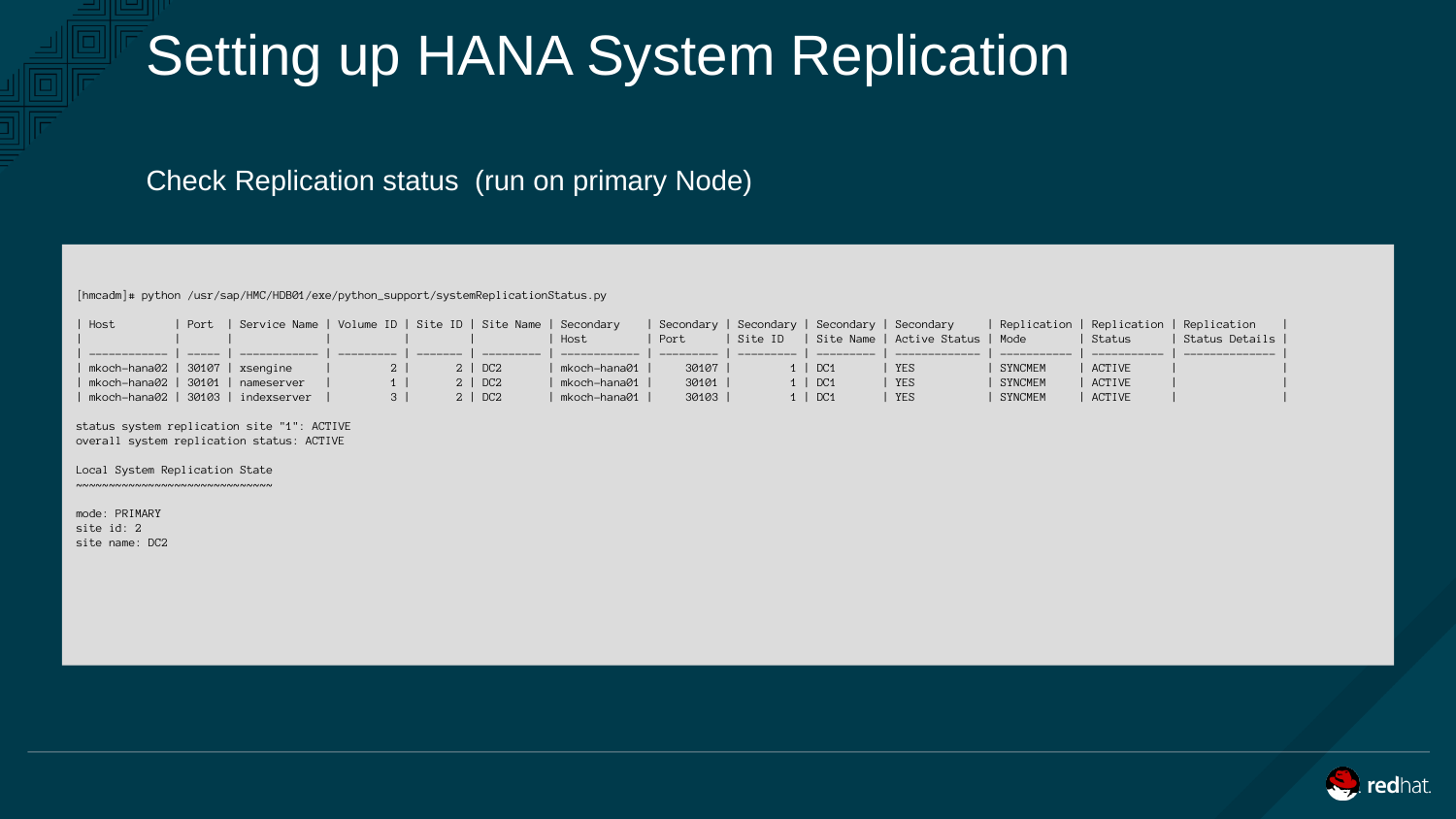

# Setting up HANA System Replication

Check Replication status  (run on primary Node)
[hmcadm]# python /usr/sap/HMC/HDB01/exe/python_support/systemReplicationStatus.py
| Host         | Port  | Service Name | Volume ID | Site ID | Site Name | Secondary    | Secondary | Secondary | Secondary | Secondary     | Replication | Replication | Replication    |
|              |       |              |           |         |           | Host         | Port      | Site ID   | Site Name | Active Status | Mode        | Status      | Status Details |
| ------------ | ----- | ------------ | --------- | ------- | --------- | ------------ | --------- | --------- | --------- | ------------- | ----------- | ----------- | -------------- |
| mkoch-hana02 | 30107 | xsengine     |         2 |       2 | DC2       | mkoch-hana01 |     30107 |         1 | DC1       | YES           | SYNCMEM     | ACTIVE      |                |
| mkoch-hana02 | 30101 | nameserver   |         1 |       2 | DC2       | mkoch-hana01 |     30101 |         1 | DC1       | YES           | SYNCMEM     | ACTIVE      |                |
| mkoch-hana02 | 30103 | indexserver  |         3 |       2 | DC2       | mkoch-hana01 |     30103 |         1 | DC1       | YES           | SYNCMEM     | ACTIVE      |                |
status system replication site "1": ACTIVE
overall system replication status: ACTIVE
Local System Replication State
~~~~~~~~~~~~~~~~~~~~~~~~~~~~~~
mode: PRIMARY
site id: 2
site name: DC2